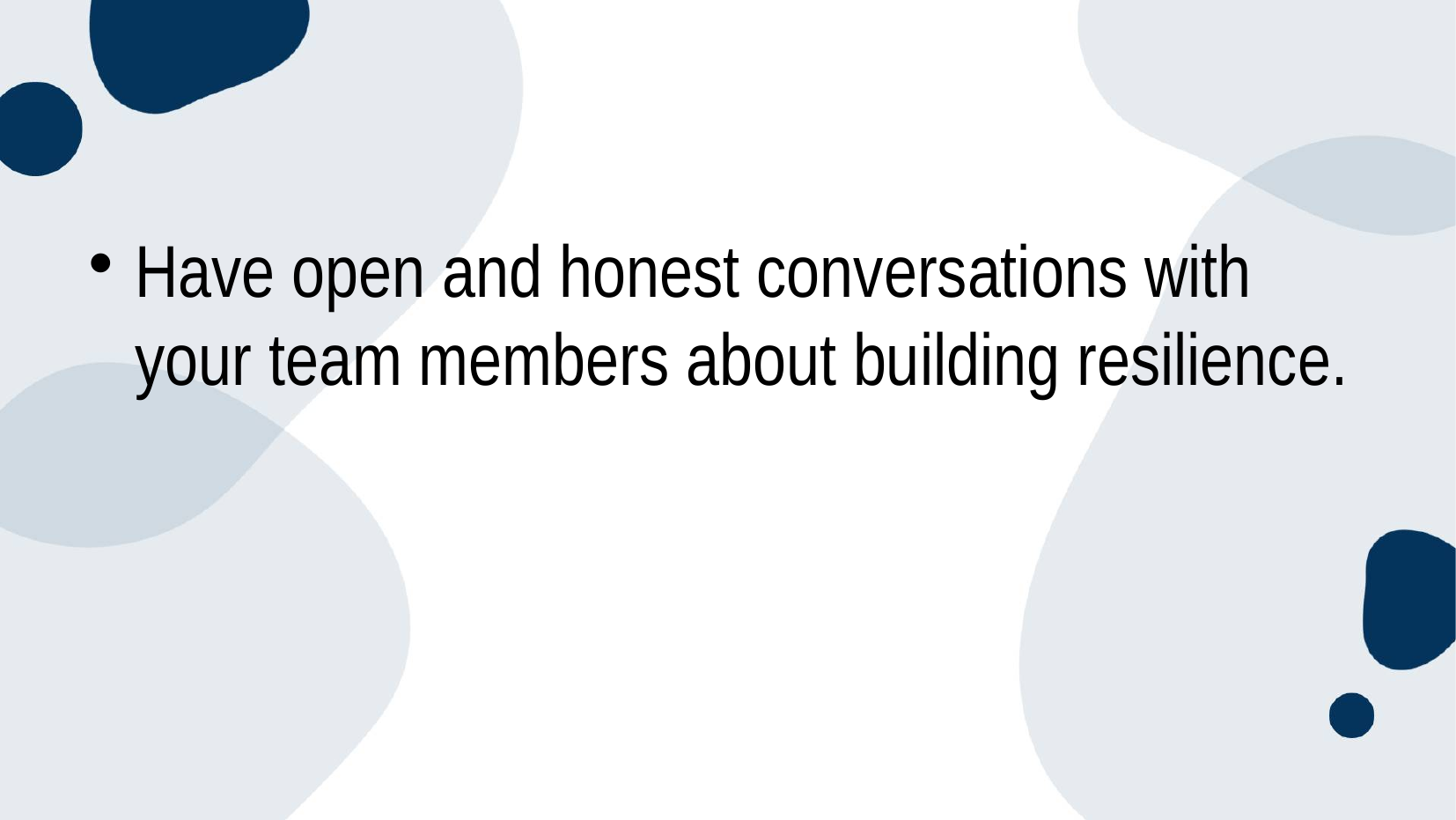

#
Have open and honest conversations with your team members about building resilience.